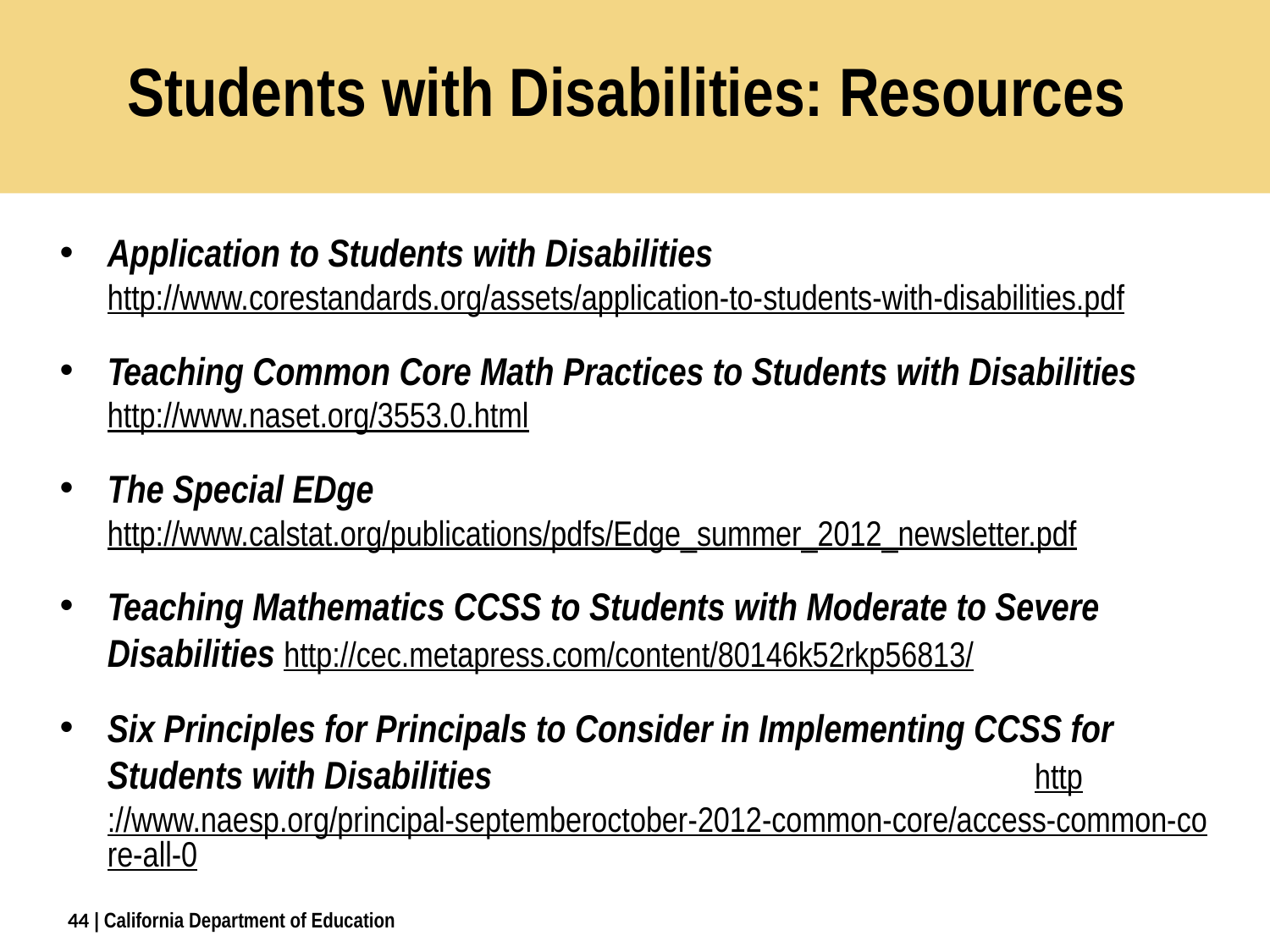

# Students with Disabilities: Resources
Application to Students with Disabilities http://www.corestandards.org/assets/application-to-students-with-disabilities.pdf
Teaching Common Core Math Practices to Students with Disabilities http://www.naset.org/3553.0.html
The Special EDge http://www.calstat.org/publications/pdfs/Edge_summer_2012_newsletter.pdf
Teaching Mathematics CCSS to Students with Moderate to Severe Disabilities http://cec.metapress.com/content/80146k52rkp56813/
Six Principles for Principals to Consider in Implementing CCSS for Students with Disabilities                                                             http://www.naesp.org/principal-septemberoctober-2012-common-core/access-common-core-all-0

44
| California Department of Education